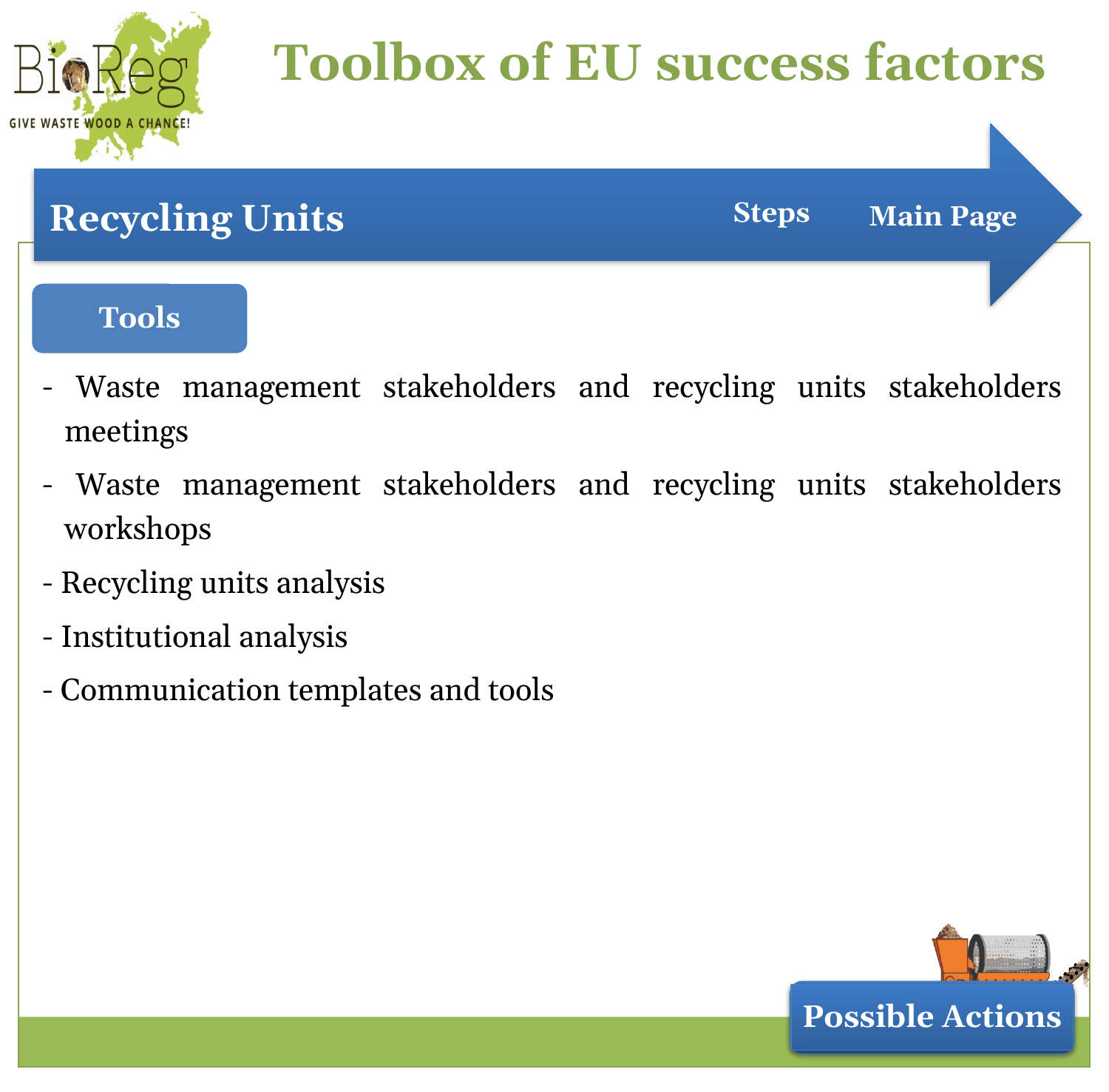

Recycling Units

Steps

Main Page

Tools
- Waste management stakeholders and recycling units stakeholders meetings
- Waste management stakeholders and recycling units stakeholders workshops
- Recycling units analysis
- Institutional analysis
- Communication templates and tools

Possible Actions